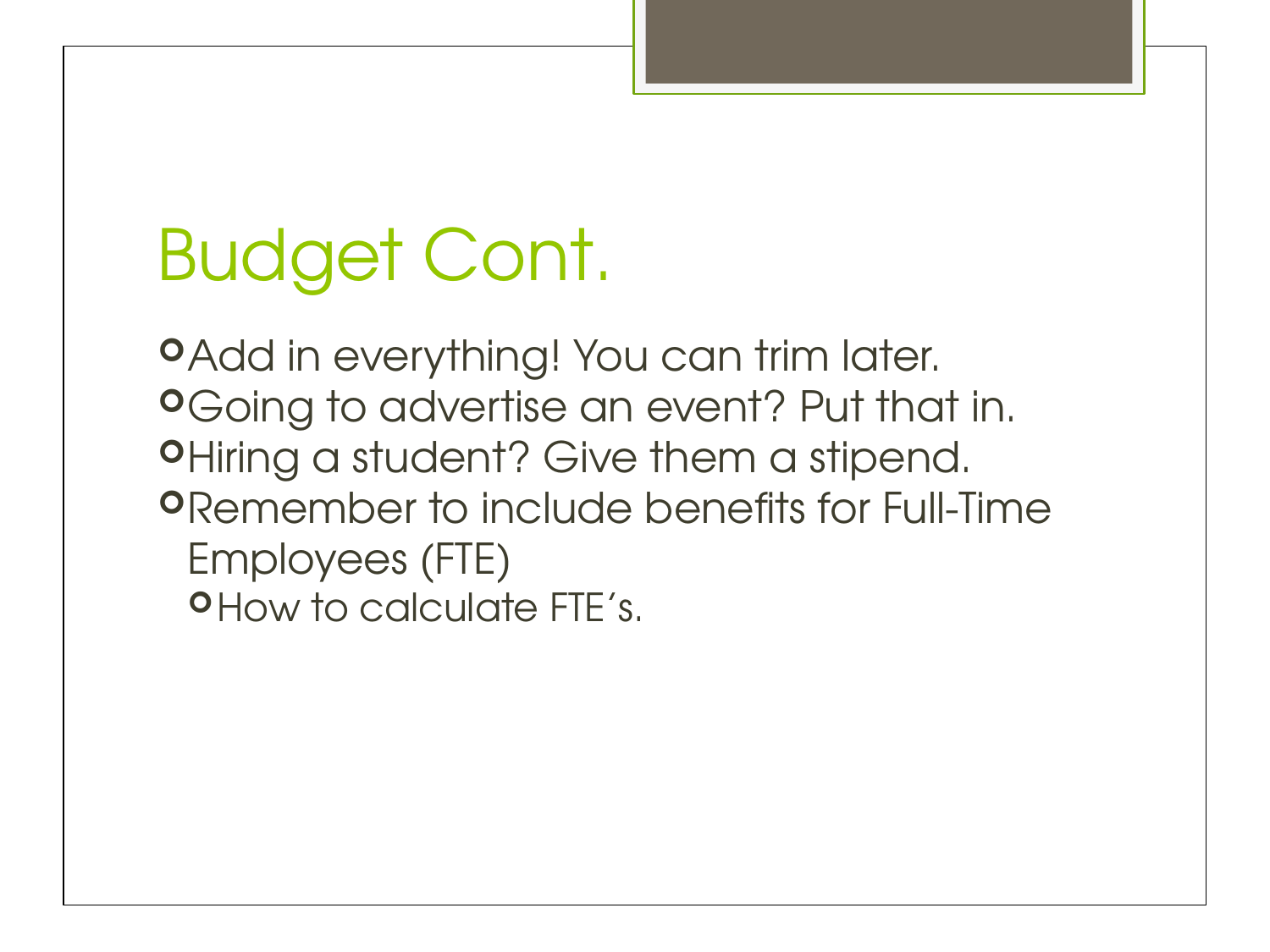

Budget Cont.
Add in everything! You can trim later.
Going to advertise an event? Put that in.
Hiring a student? Give them a stipend.
Remember to include benefits for Full-Time Employees (FTE)
How to calculate FTE’s.